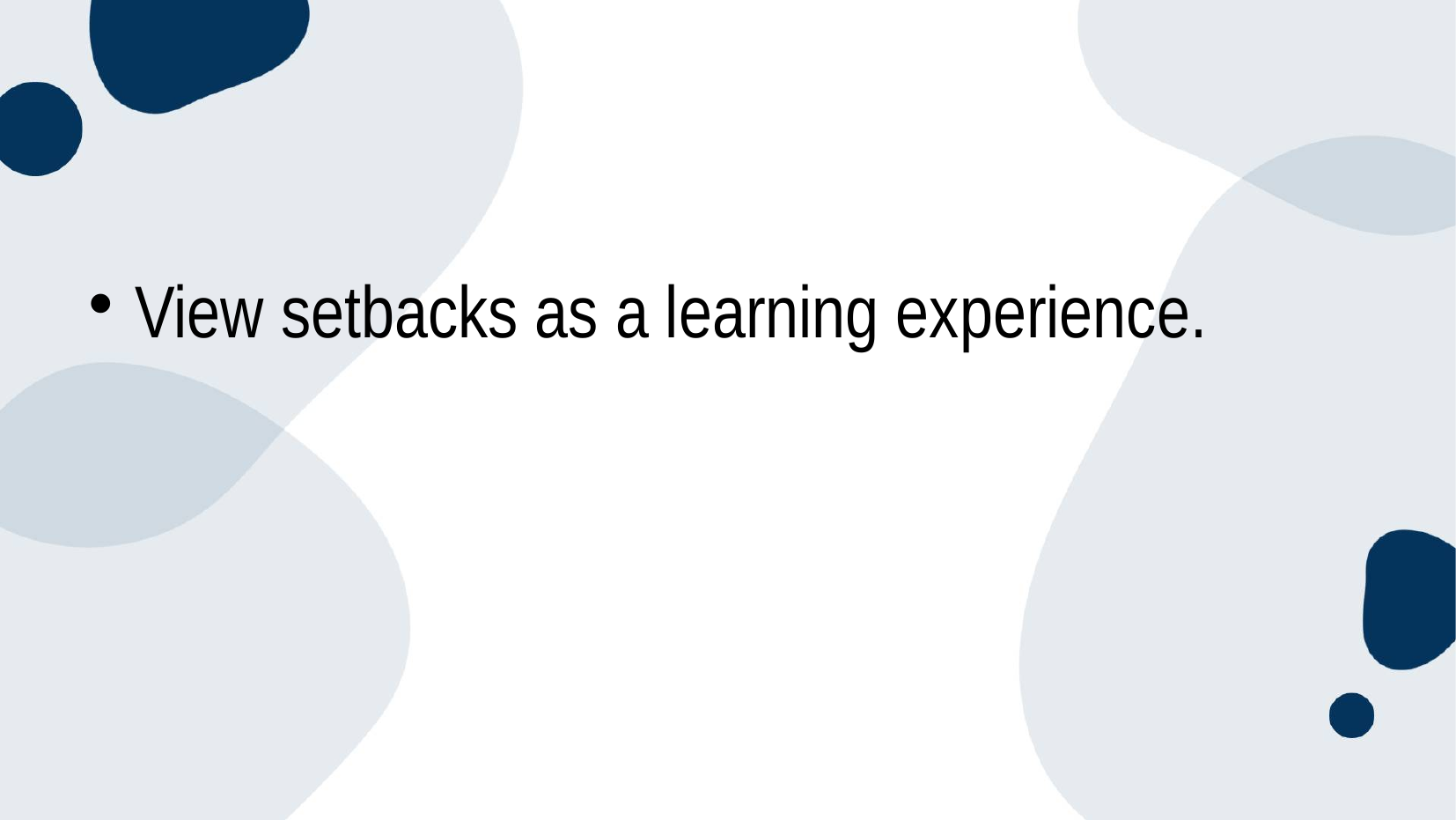

#
View setbacks as a learning experience.